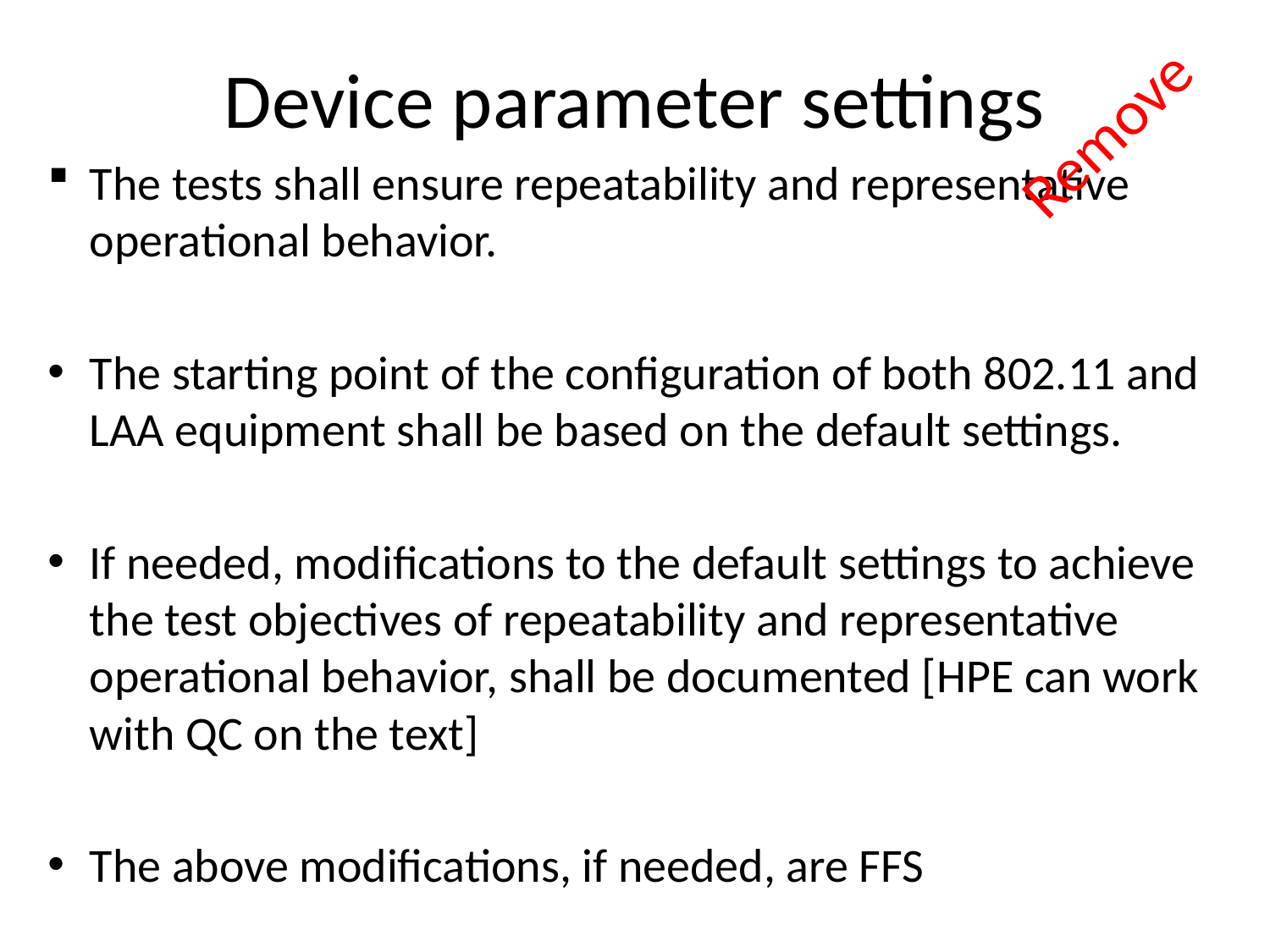

# Device parameter settings
Remove
The tests shall ensure repeatability and representative operational behavior.

The starting point of the configuration of both 802.11 and LAA equipment shall be based on the default settings.

If needed, modifications to the default settings to achieve the test objectives of repeatability and representative operational behavior, shall be documented [HPE can work with QC on the text]

The above modifications, if needed, are FFS